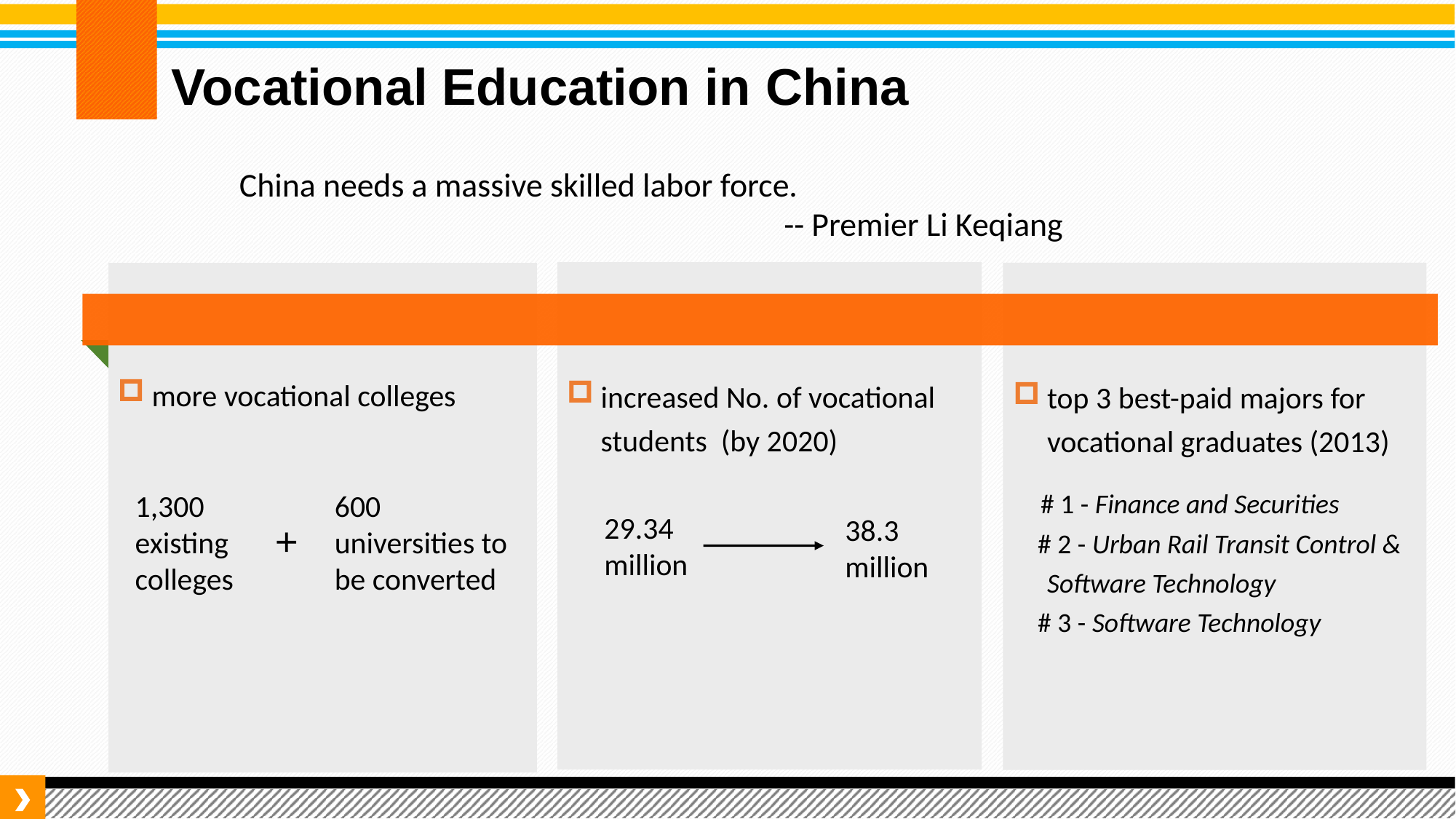

Vocational Education in China
China needs a massive skilled labor force.
                                                                         -- Premier Li Keqiang

more vocational colleges

increased No. of vocational students  (by 2020)

top 3 best-paid majors for vocational graduates (2013)

    # 1 - Finance and Securities
    # 2 - Urban Rail Transit Control & Software Technology
    # 3 - Software Technology

1,300 existing colleges
600 universities to be converted
29.34 million
38.3 million
＋